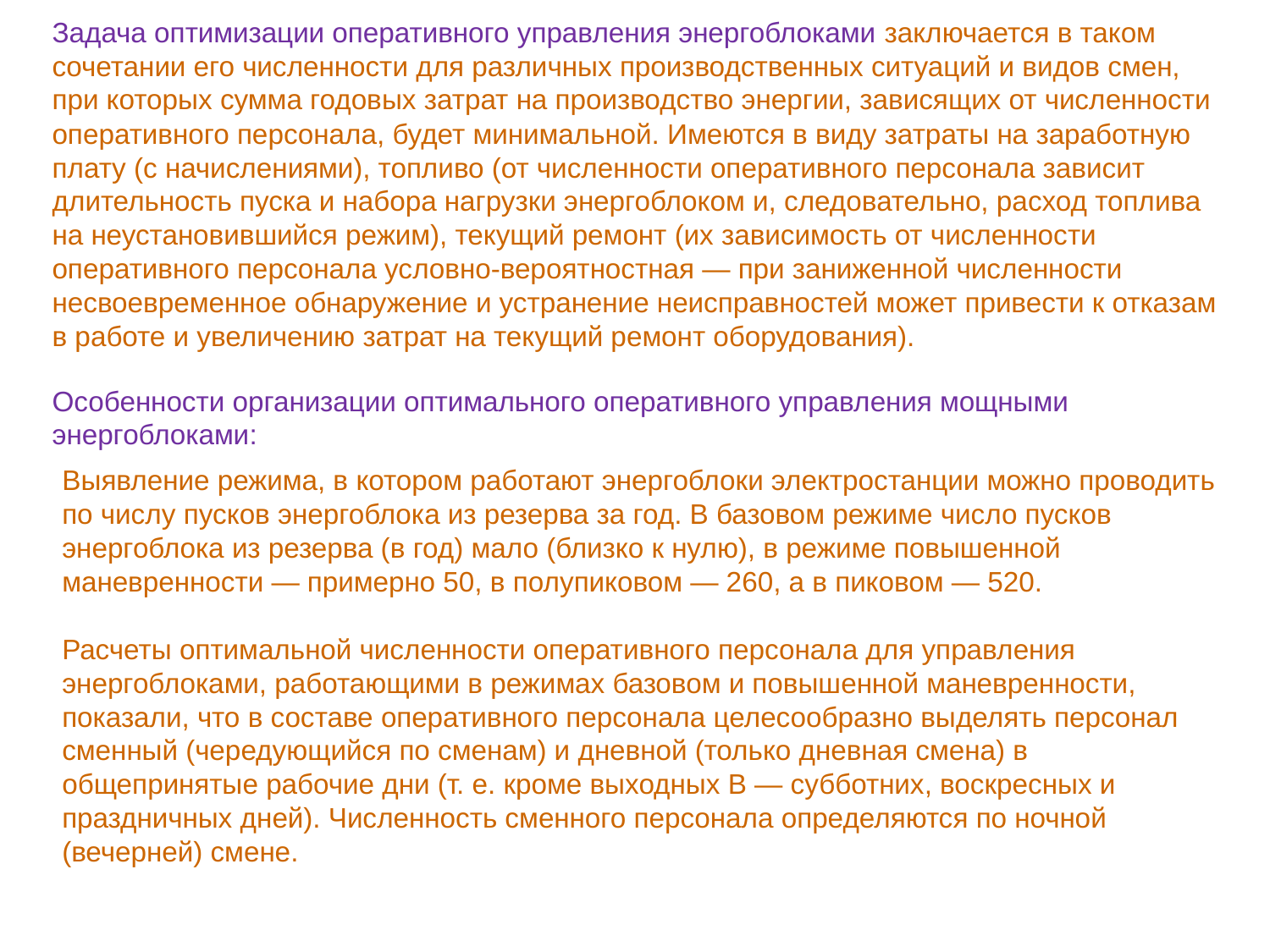

Задача оптимизации оперативного управления энергоблоками заключается в таком сочетании его численности для различных производственных ситуаций и видов смен, при которых сумма годовых затрат на производство энергии, зависящих от численности оперативного персонала, будет минимальной. Имеются в виду затраты на заработную плату (с начислениями), топливо (от численности оперативного персонала зависит длительность пуска и набора нагрузки энергоблоком и, следовательно, расход топлива на неустановившийся режим), текущий ремонт (их зависимость от численности оперативного персонала условно-вероятностная — при заниженной численности несвоевременное обнаружение и устранение неисправностей может привести к отказам в работе и увеличению затрат на текущий ремонт оборудования).
Особенности организации оптимального оперативного управления мощными энергоблоками:
Выявление режима, в котором работают энергоблоки электростанции можно проводить по числу пусков энергоблока из резерва за год. В базовом режиме число пусков энергоблока из резерва (в год) мало (близко к нулю), в режиме повышенной маневренности — примерно 50, в полупиковом — 260, а в пиковом — 520.

Расчеты оптимальной численности оперативного персонала для управления энергоблоками, работающими в режимах базовом и повышенной маневренности, показали, что в составе оперативного персонала целесообразно выделять персонал сменный (чередующийся по сменам) и дневной (только дневная смена) в общепринятые рабочие дни (т. е. кроме выходных В — субботних, воскресных и праздничных дней). Численность сменного персонала определяются по ночной (вечерней) смене.